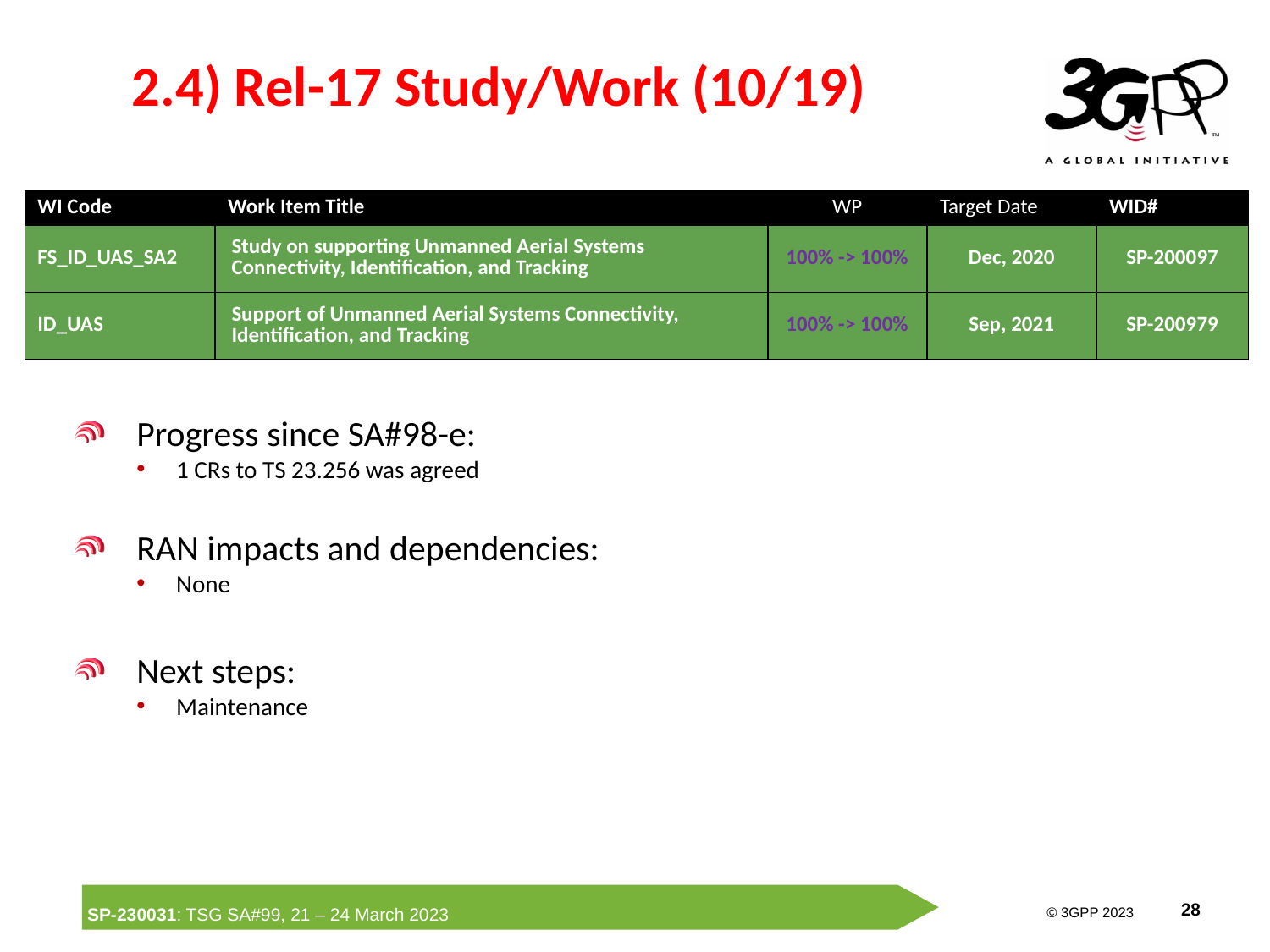

# 2.4) Rel-17 Study/Work (10/19)
| WI Code | Work Item Title | WP | Target Date | WID# |
| --- | --- | --- | --- | --- |
| FS\_ID\_UAS\_SA2 | Study on supporting Unmanned Aerial Systems Connectivity, Identification, and Tracking | 100% -> 100% | Dec, 2020 | SP-200097 |
| ID\_UAS | Support of Unmanned Aerial Systems Connectivity, Identification, and Tracking | 100% -> 100% | Sep, 2021 | SP-200979 |
Progress since SA#98-e:
1 CRs to TS 23.256 was agreed

RAN impacts and dependencies:
None

Next steps:
Maintenance